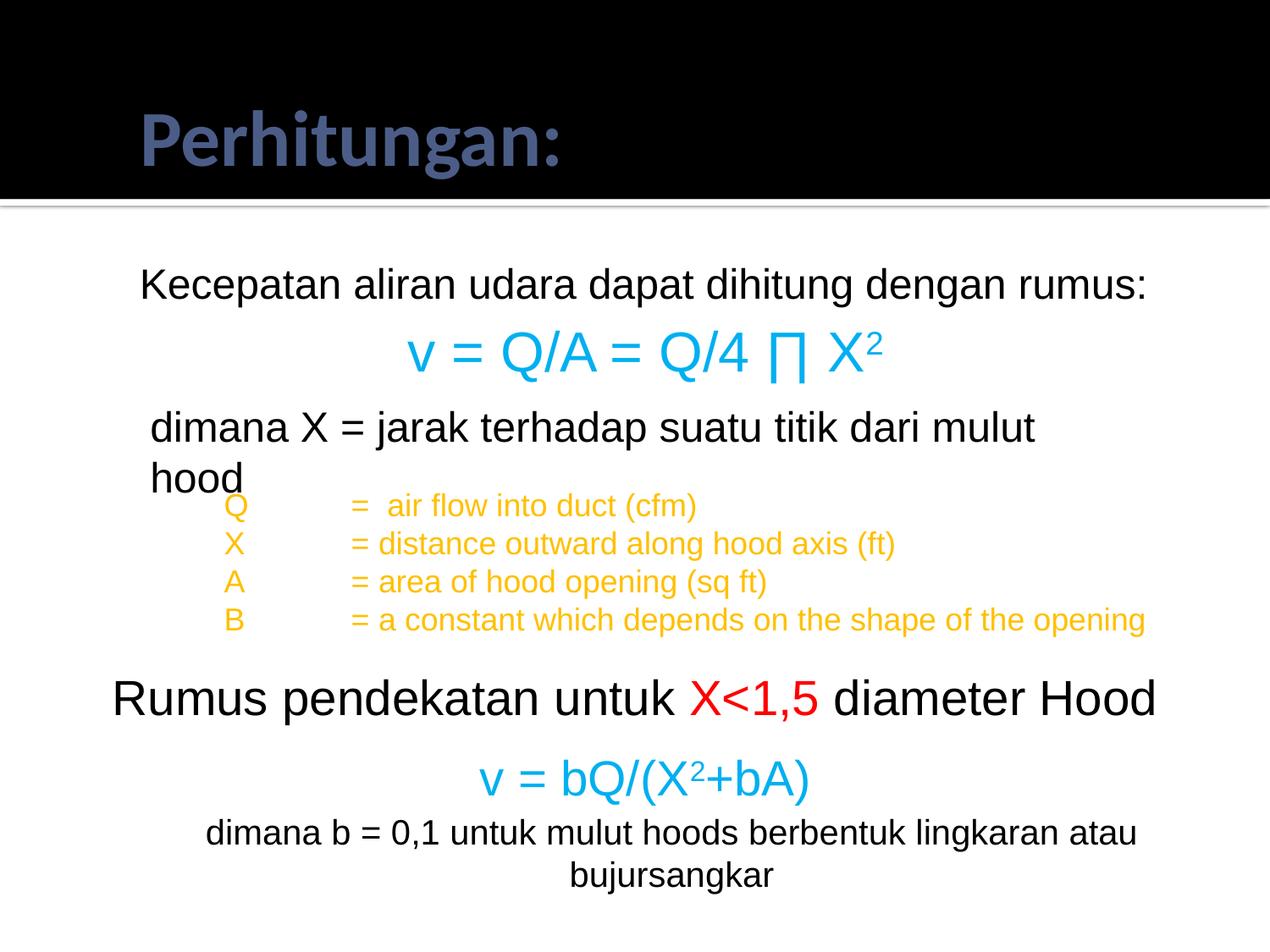

# Perhitungan:
Kecepatan aliran udara dapat dihitung dengan rumus:
v = Q/A = Q/4 ∏ X2
dimana X = jarak terhadap suatu titik dari mulut hood
Q	=  air flow into duct (cfm)
X	= distance outward along hood axis (ft)
A	= area of hood opening (sq ft)
B	= a constant which depends on the shape of the opening
Rumus pendekatan untuk X<1,5 diameter Hood
v = bQ/(X2+bA)
dimana b = 0,1 untuk mulut hoods berbentuk lingkaran atau bujursangkar